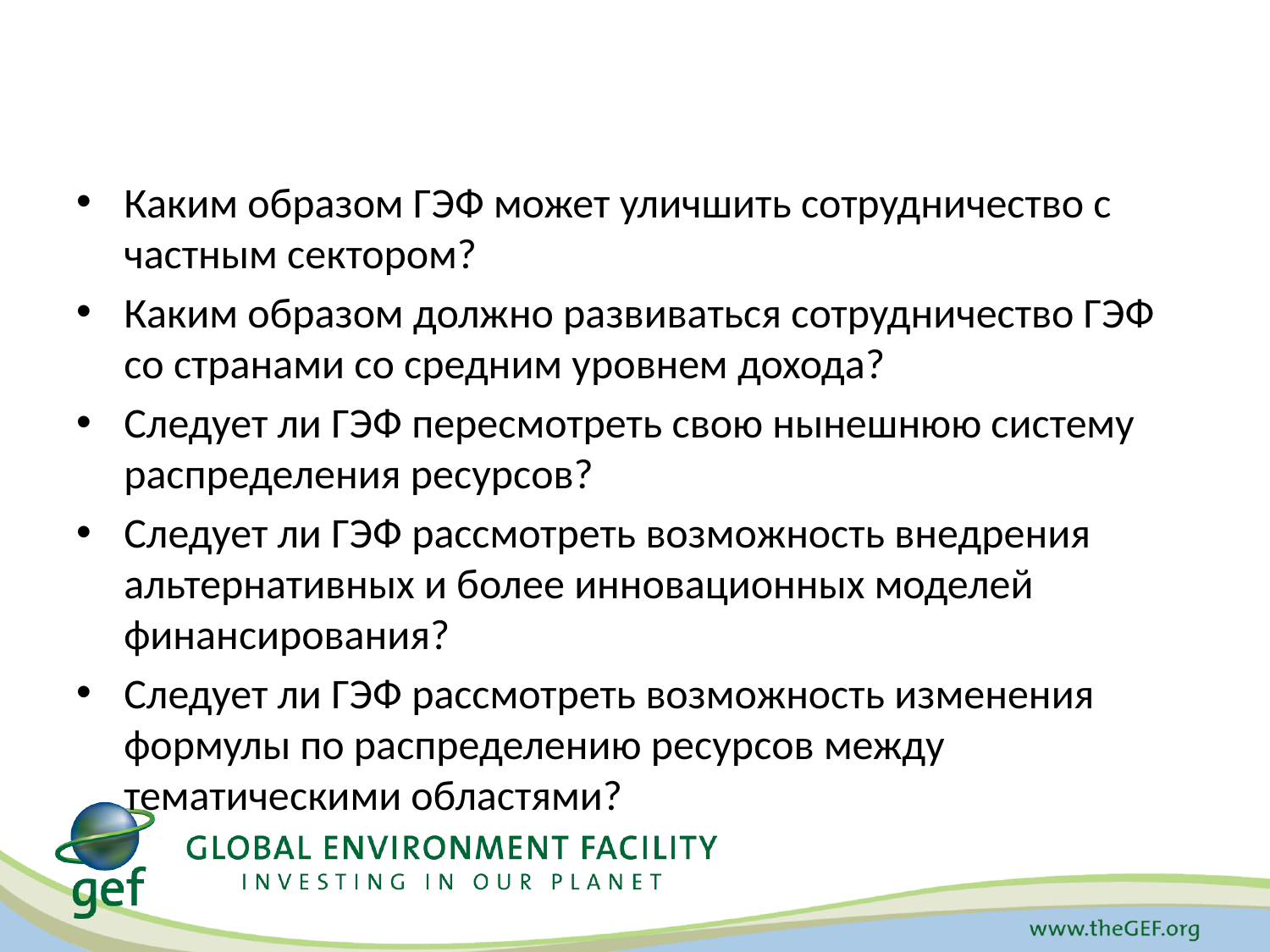

#
Каким образом ГЭФ может уличшить сотрудничество с частным сектором?
Каким образом должно развиваться сотрудничество ГЭФ со странами со средним уровнем дохода?
Следует ли ГЭФ пересмотреть свою нынешнюю систему распределения ресурсов?
Следует ли ГЭФ рассмотреть возможность внедрения альтернативных и более инновационных моделей финансирования?
Следует ли ГЭФ рассмотреть возможность изменения формулы по распределению ресурсов между тематическими областями?